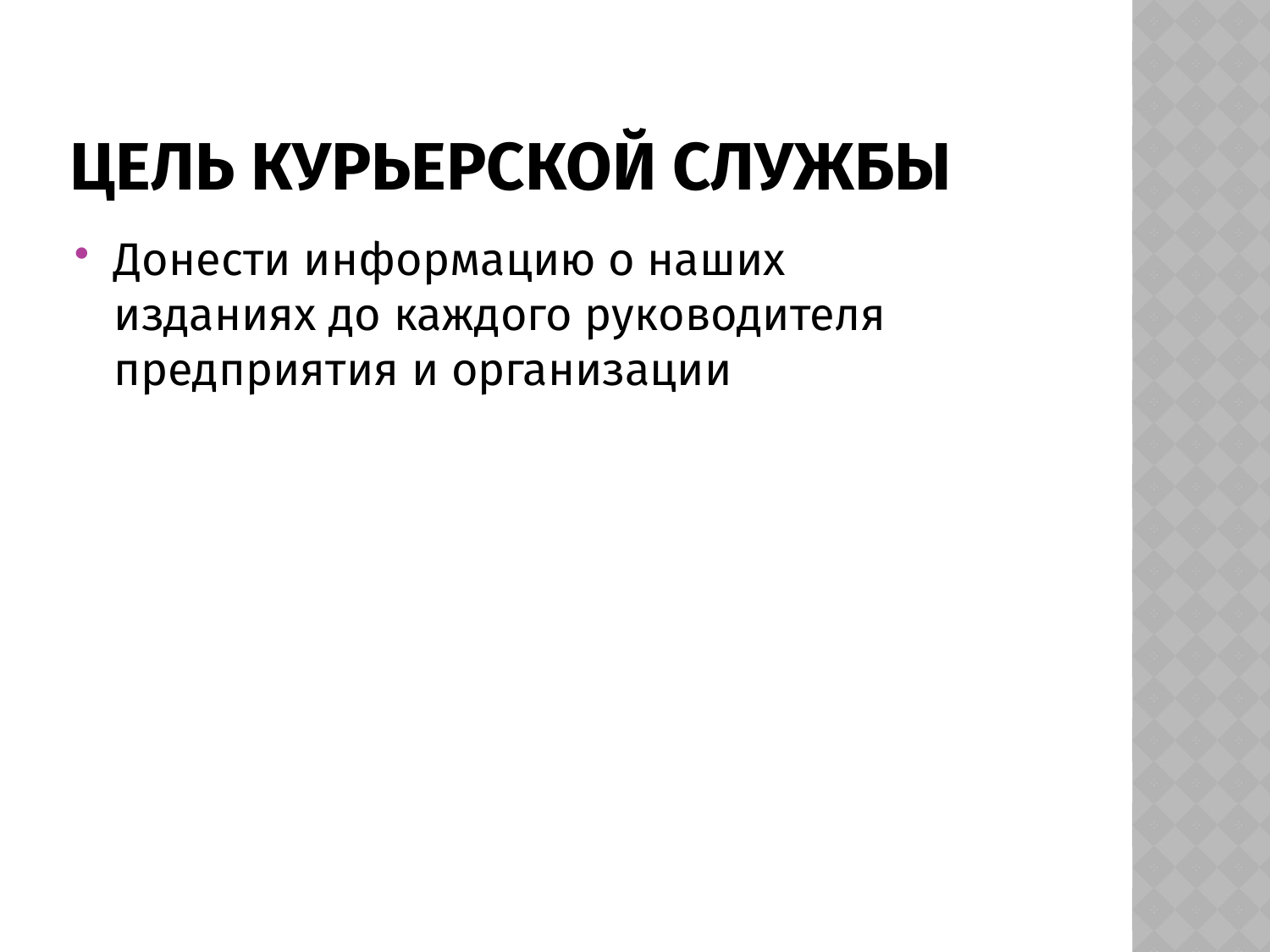

# Цель курьерской службы
Донести информацию о наших изданиях до каждого руководителя предприятия и организации